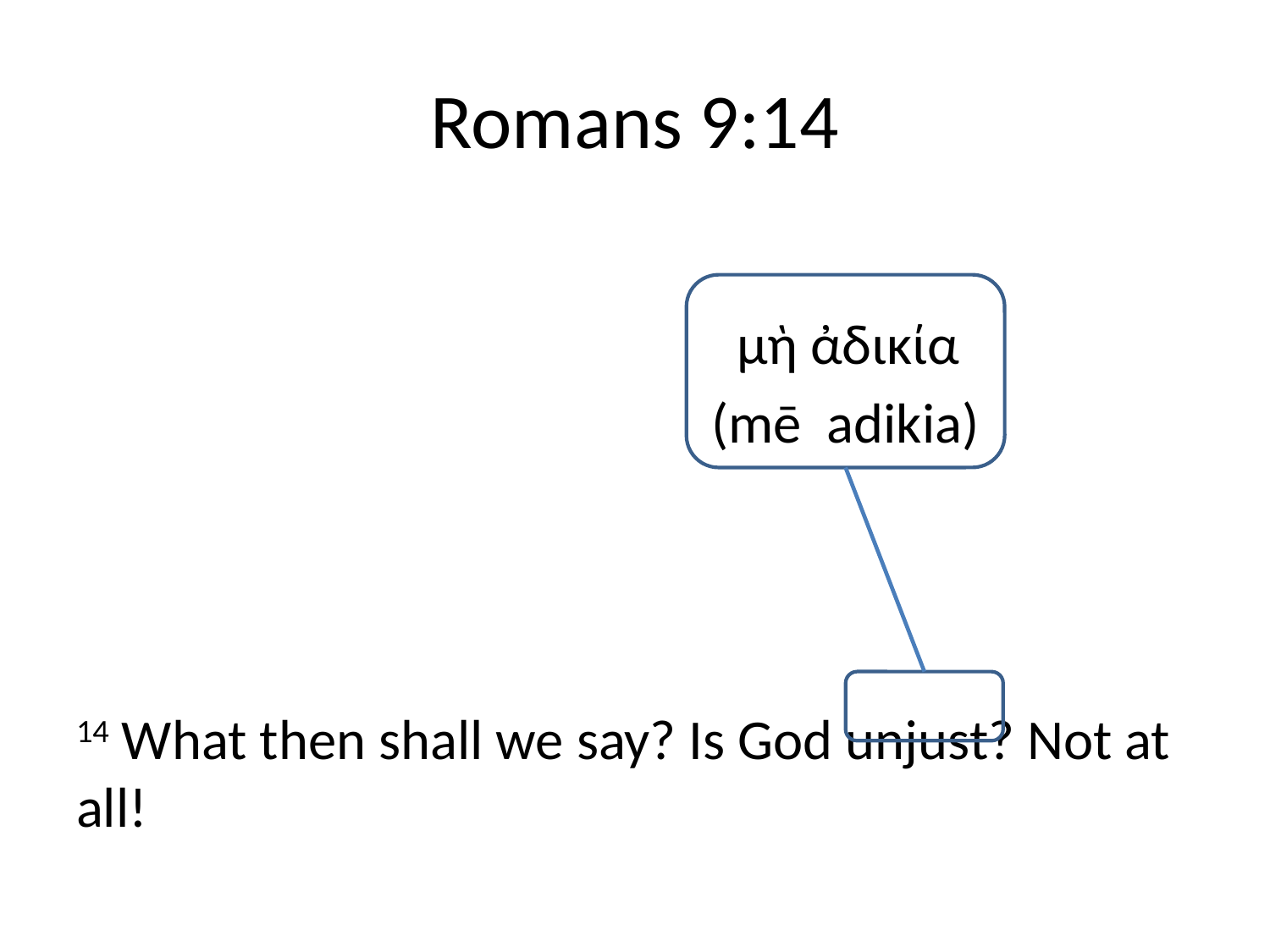

# Romans 9:14

					  μὴ ἀδικία
					(mē  adikia)

14 What then shall we say? Is God unjust? Not at all!